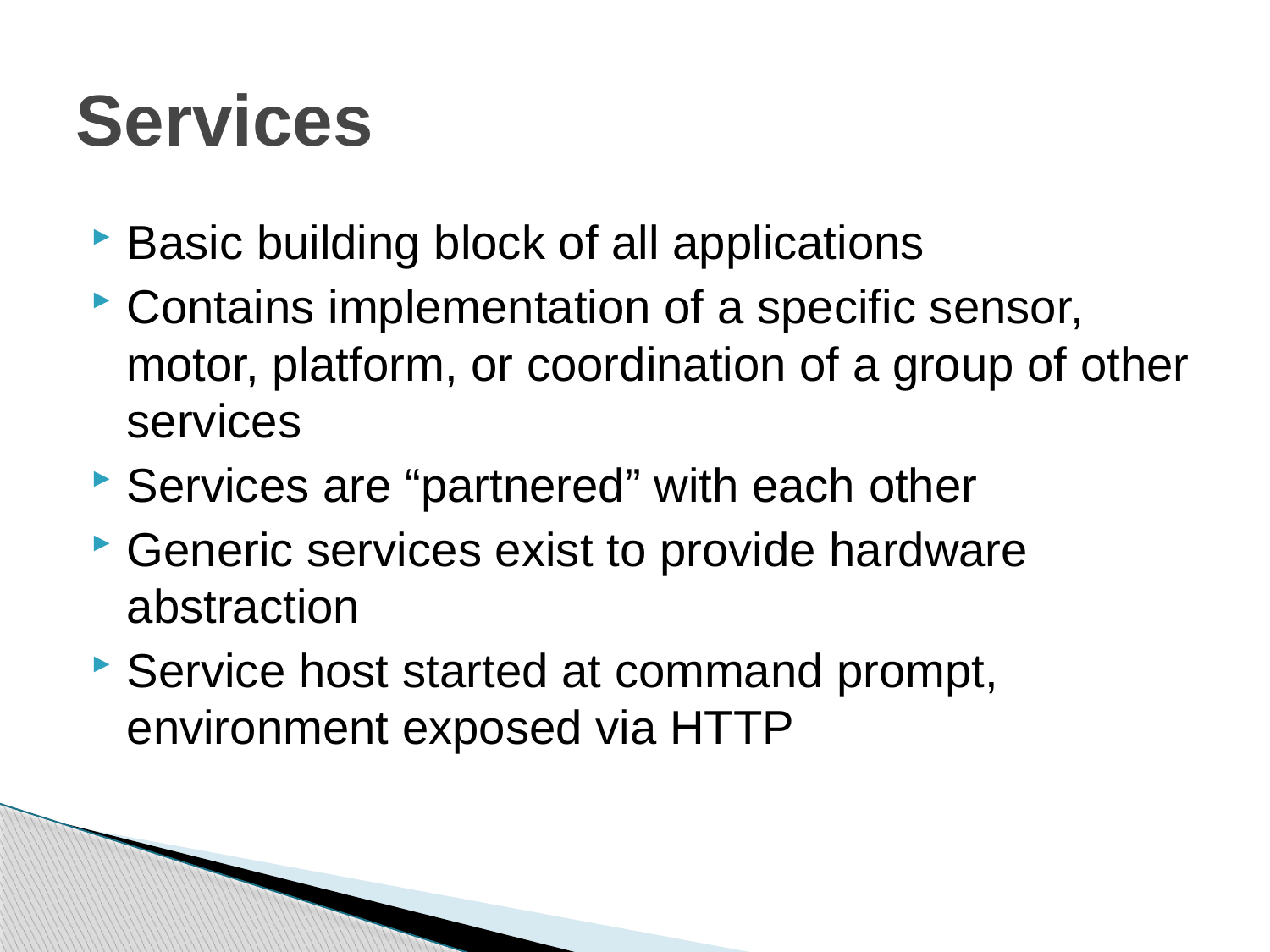

# Services
Basic building block of all applications
Contains implementation of a specific sensor, motor, platform, or coordination of a group of other services
Services are “partnered” with each other
Generic services exist to provide hardware abstraction
Service host started at command prompt, environment exposed via HTTP